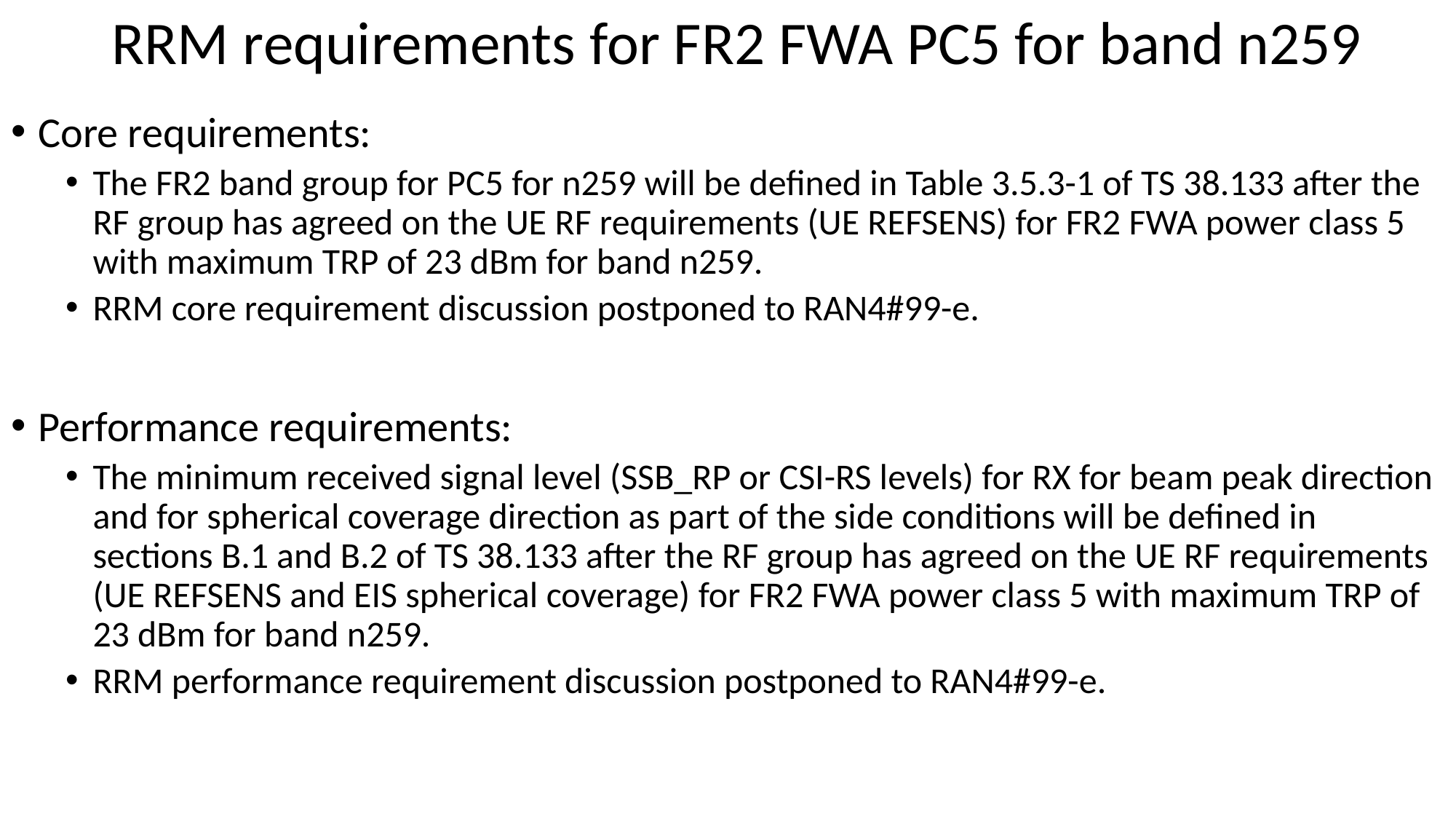

# RRM requirements for FR2 FWA PC5 for band n259
Core requirements:
The FR2 band group for PC5 for n259 will be defined in Table 3.5.3-1 of TS 38.133 after the RF group has agreed on the UE RF requirements (UE REFSENS) for FR2 FWA power class 5 with maximum TRP of 23 dBm for band n259.
RRM core requirement discussion postponed to RAN4#99-e.

Performance requirements:
The minimum received signal level (SSB_RP or CSI-RS levels) for RX for beam peak direction and for spherical coverage direction as part of the side conditions will be defined in sections B.1 and B.2 of TS 38.133 after the RF group has agreed on the UE RF requirements (UE REFSENS and EIS spherical coverage) for FR2 FWA power class 5 with maximum TRP of 23 dBm for band n259.
RRM performance requirement discussion postponed to RAN4#99-e.